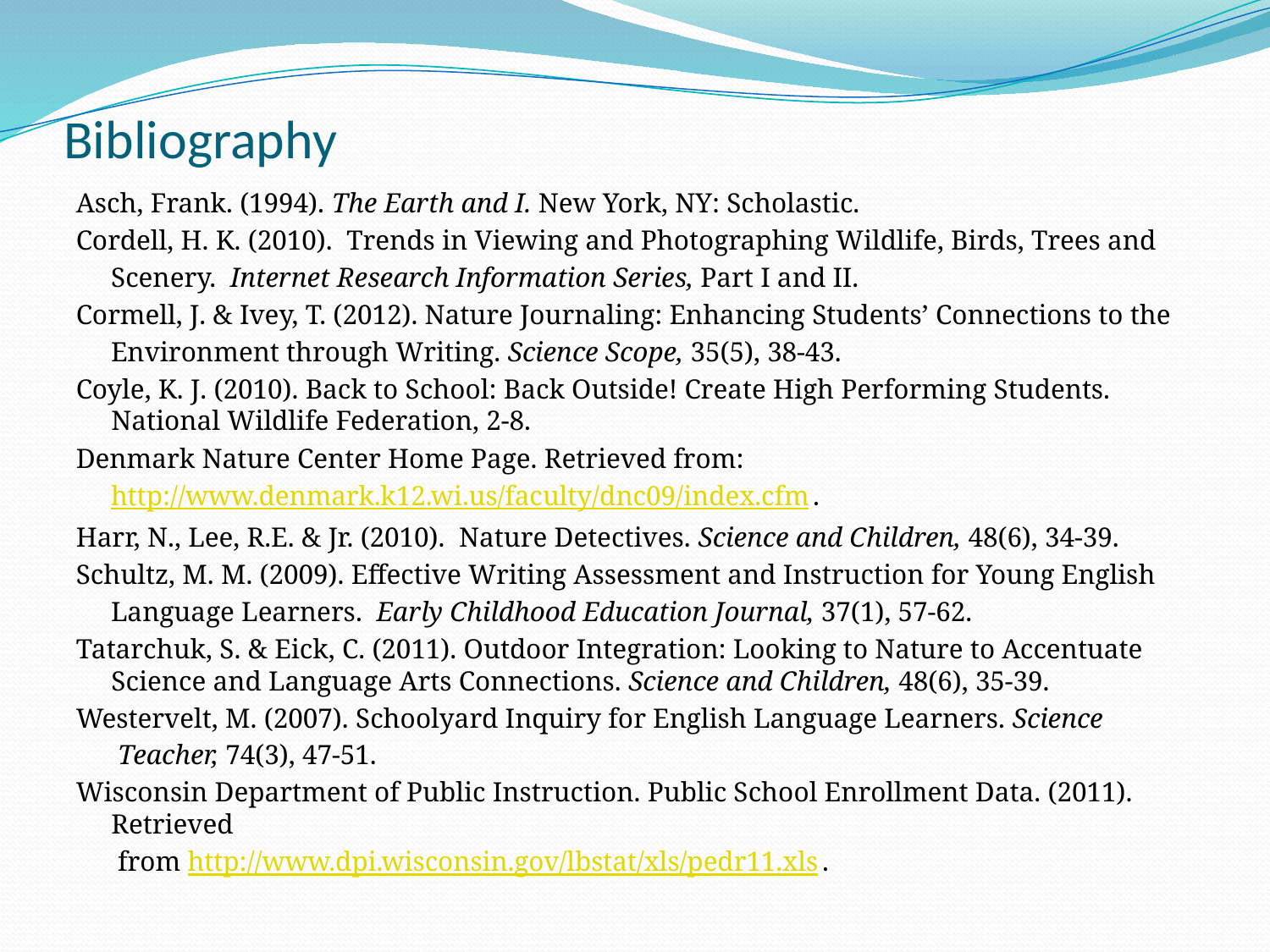

# Bibliography
Asch, Frank. (1994). The Earth and I. New York, NY: Scholastic.
Cordell, H. K. (2010).  Trends in Viewing and Photographing Wildlife, Birds, Trees and
     Scenery.  Internet Research Information Series, Part I and II.
Cormell, J. & Ivey, T. (2012). Nature Journaling: Enhancing Students’ Connections to the
     Environment through Writing. Science Scope, 35(5), 38-43.
Coyle, K. J. (2010). Back to School: Back Outside! Create High Performing Students. National Wildlife Federation, 2-8.
Denmark Nature Center Home Page. Retrieved from:
     http://www.denmark.k12.wi.us/faculty/dnc09/index.cfm.
Harr, N., Lee, R.E. & Jr. (2010).  Nature Detectives. Science and Children, 48(6), 34-39.
Schultz, M. M. (2009). Effective Writing Assessment and Instruction for Young English
     Language Learners.  Early Childhood Education Journal, 37(1), 57-62.
Tatarchuk, S. & Eick, C. (2011). Outdoor Integration: Looking to Nature to Accentuate Science and Language Arts Connections. Science and Children, 48(6), 35-39.
Westervelt, M. (2007). Schoolyard Inquiry for English Language Learners. Science
      Teacher, 74(3), 47-51.
Wisconsin Department of Public Instruction. Public School Enrollment Data. (2011). Retrieved
      from http://www.dpi.wisconsin.gov/lbstat/xls/pedr11.xls.